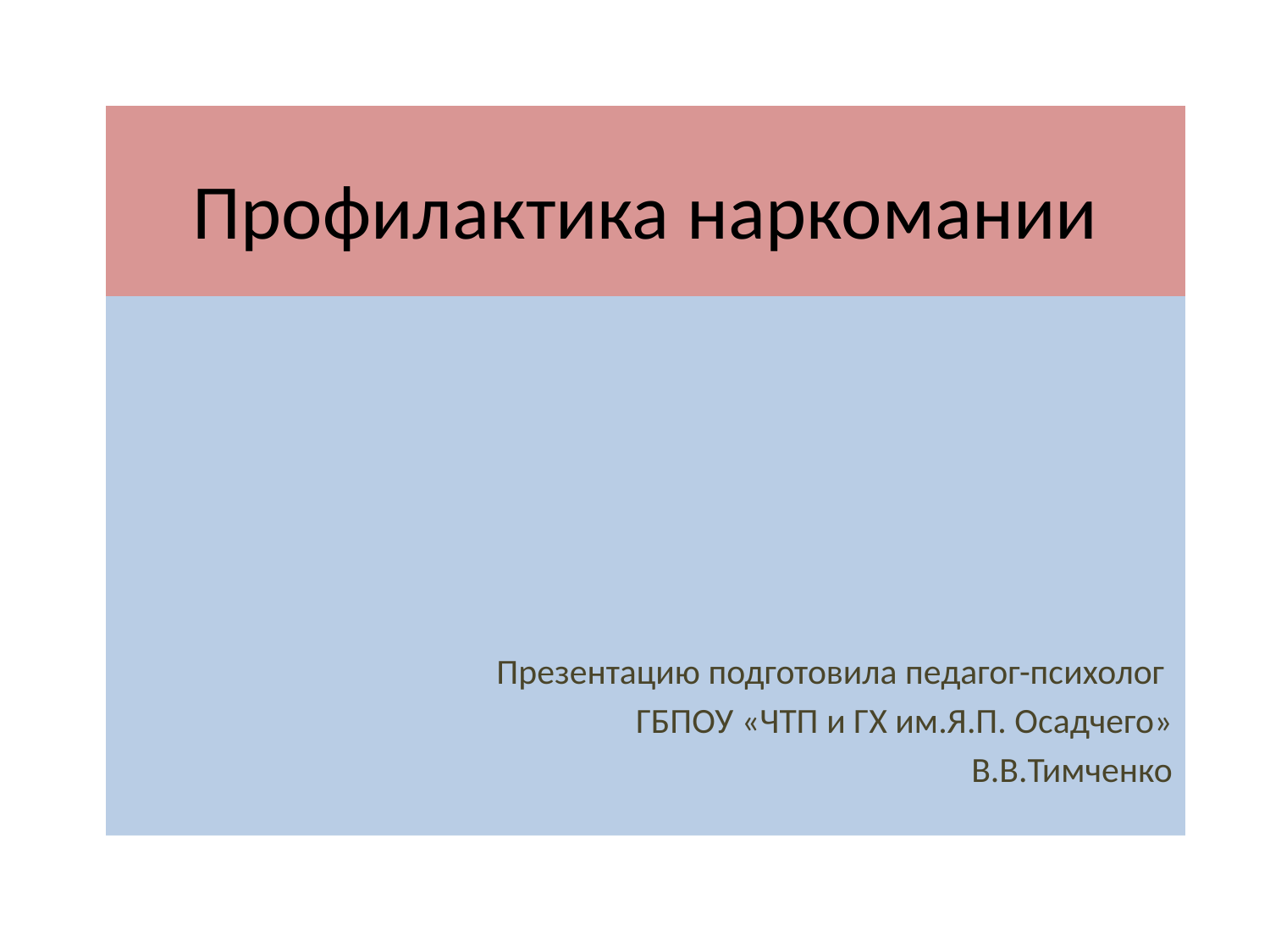

# Профилактика наркомании

Презентацию подготовила педагог-психолог
ГБПОУ «ЧТП и ГХ им.Я.П. Осадчего»
В.В.Тимченко